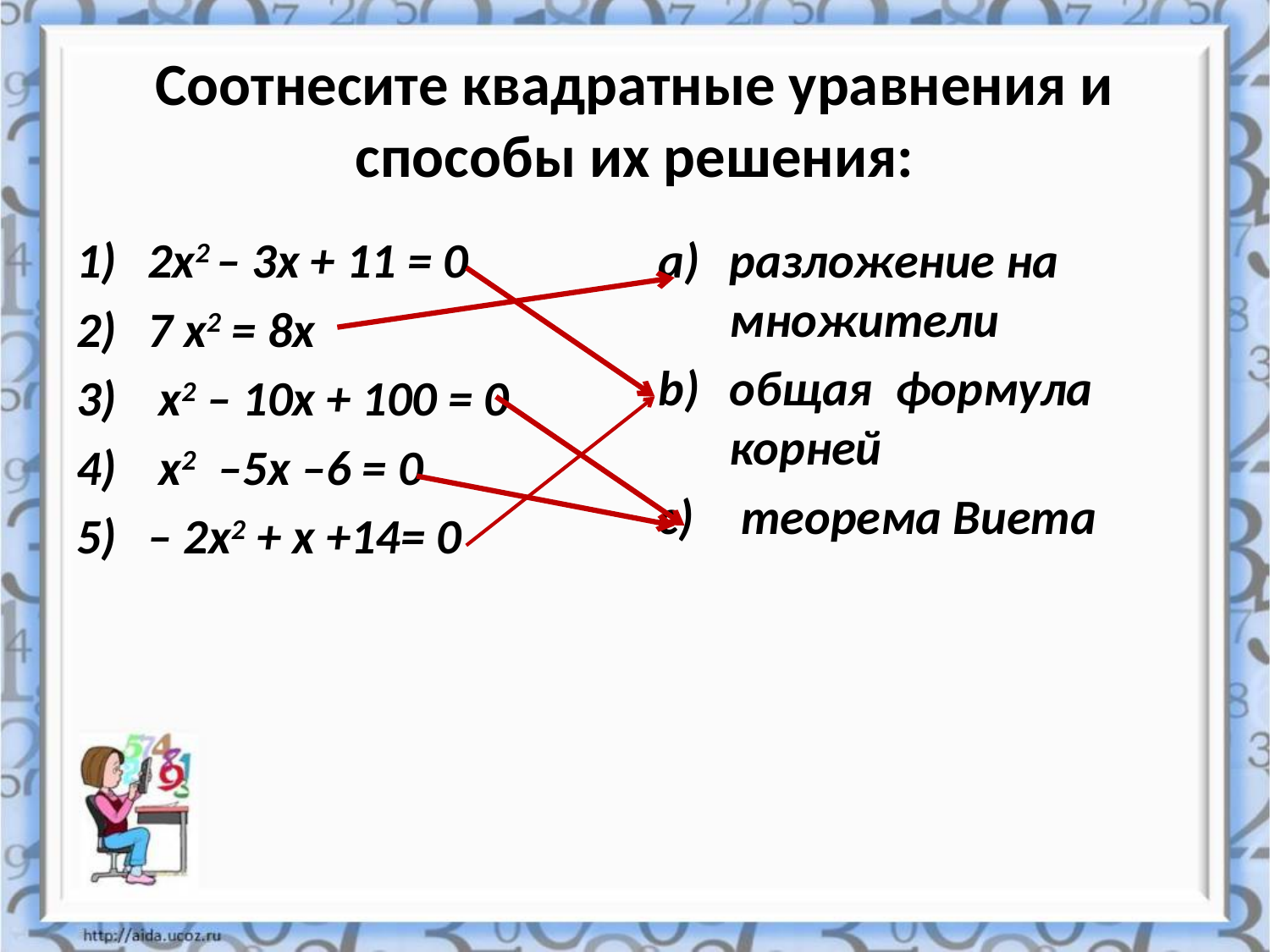

# Соотнесите квадратные уравнения и способы их решения:
2х2 – 3х + 11 = 0
7 х2 = 8х
 х2 – 10х + 100 = 0
 х2  –5х –6 = 0
– 2х2 + х +14= 0
разложение на множители
общая  формула  корней
 теорема Виета